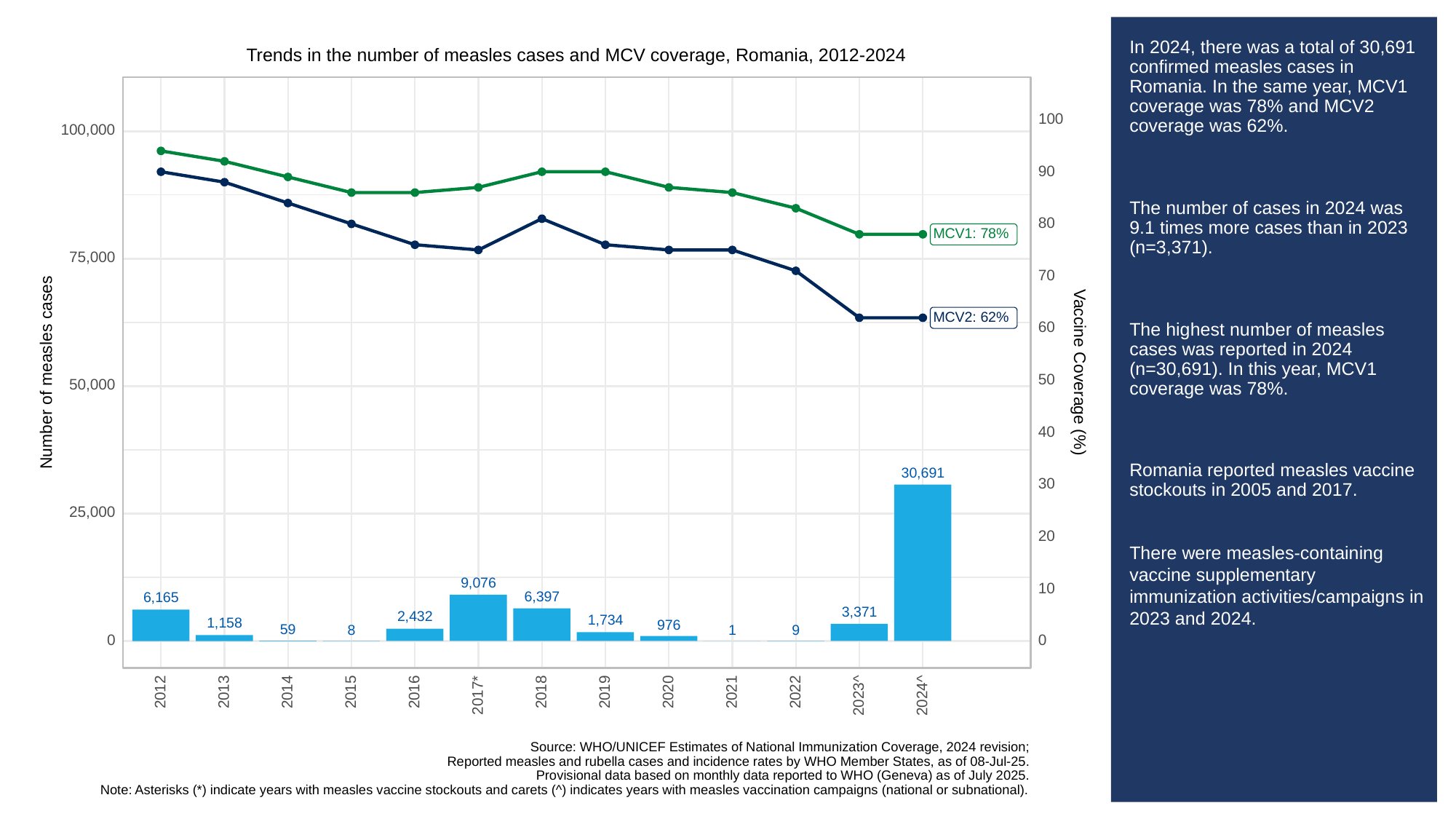

# In 2024, there was a total of 30,691 confirmed measles cases in Romania. In the same year, MCV1 coverage was 78% and MCV2 coverage was 62%.

The number of cases in 2024 was 9.1 times more cases than in 2023 (n=3,371).

The highest number of measles cases was reported in 2024 (n=30,691). In this year, MCV1 coverage was 78%.

Romania reported measles vaccine stockouts in 2005 and 2017.

There were measles-containing vaccine supplementary immunization activities/campaigns in 2023 and 2024.

Trends in the number of measles cases and MCV coverage, Romania, 2012-2024

100
100,000

90

80

MCV1: 78%

75,000

70

MCV2: 62%

60
Vaccine Coverage (%)
Number of measles cases
50
50,000

40

30,691
30

25,000

20

9,076
10
6,397
6,165

3,371

2,432
1,734
1,158
976

59
9
8
1

0
0

2013
2012
2014
2015
2016
2018
2019
2020
2021
2022
2017*
2023^
2024^
Source: WHO/UNICEF Estimates of National Immunization Coverage, 2024 revision;
Reported measles and rubella cases and incidence rates by WHO Member States, as of 08-Jul-25.
Provisional data based on monthly data reported to WHO (Geneva) as of July 2025.
Note: Asterisks (*) indicate years with measles vaccine stockouts and carets (^) indicates years with measles vaccination campaigns (national or subnational).